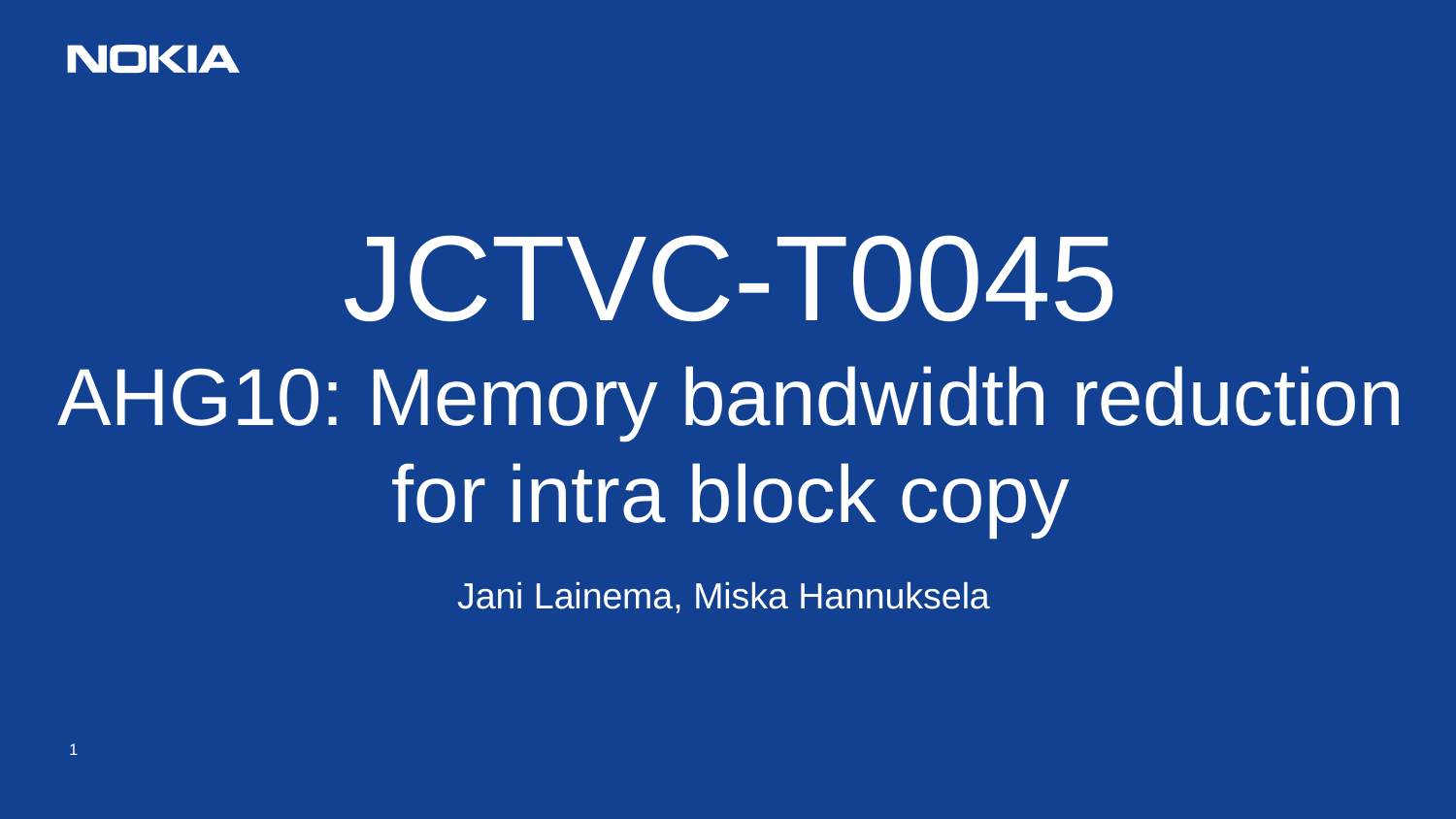

JCTVC-T0045
AHG10: Memory bandwidth reduction for intra block copy

Jani Lainema, Miska Hannuksela